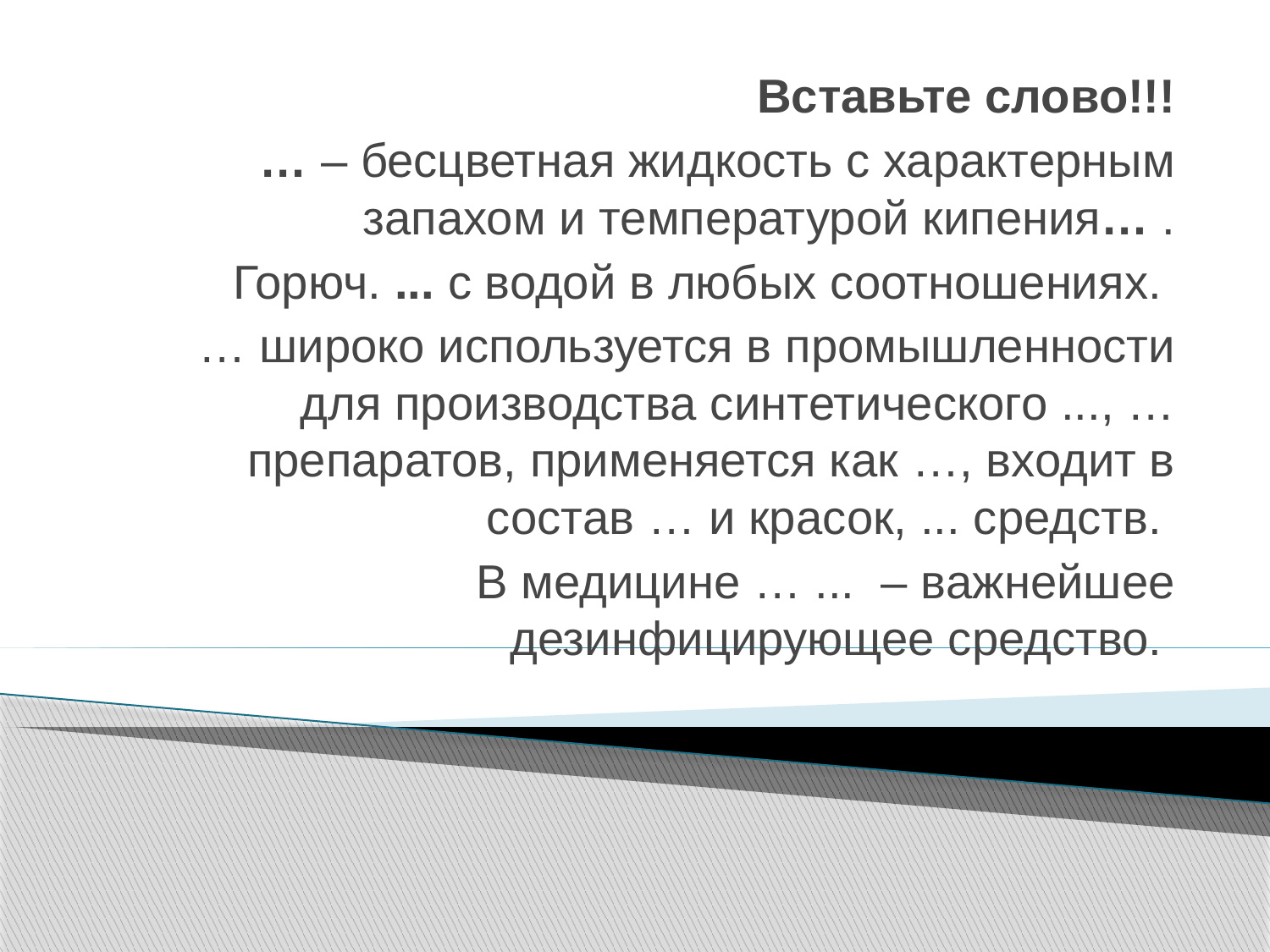

Вставьте слово!!!
… – бесцветная жидкость с характерным запахом и температурой кипения… .
 Горюч. ... с водой в любых соотношениях.
… широко используется в промышленности для производства синтетического ..., … препаратов, применяется как …, входит в состав … и красок, ... средств.
В медицине … ...  – важнейшее дезинфицирующее средство.

#